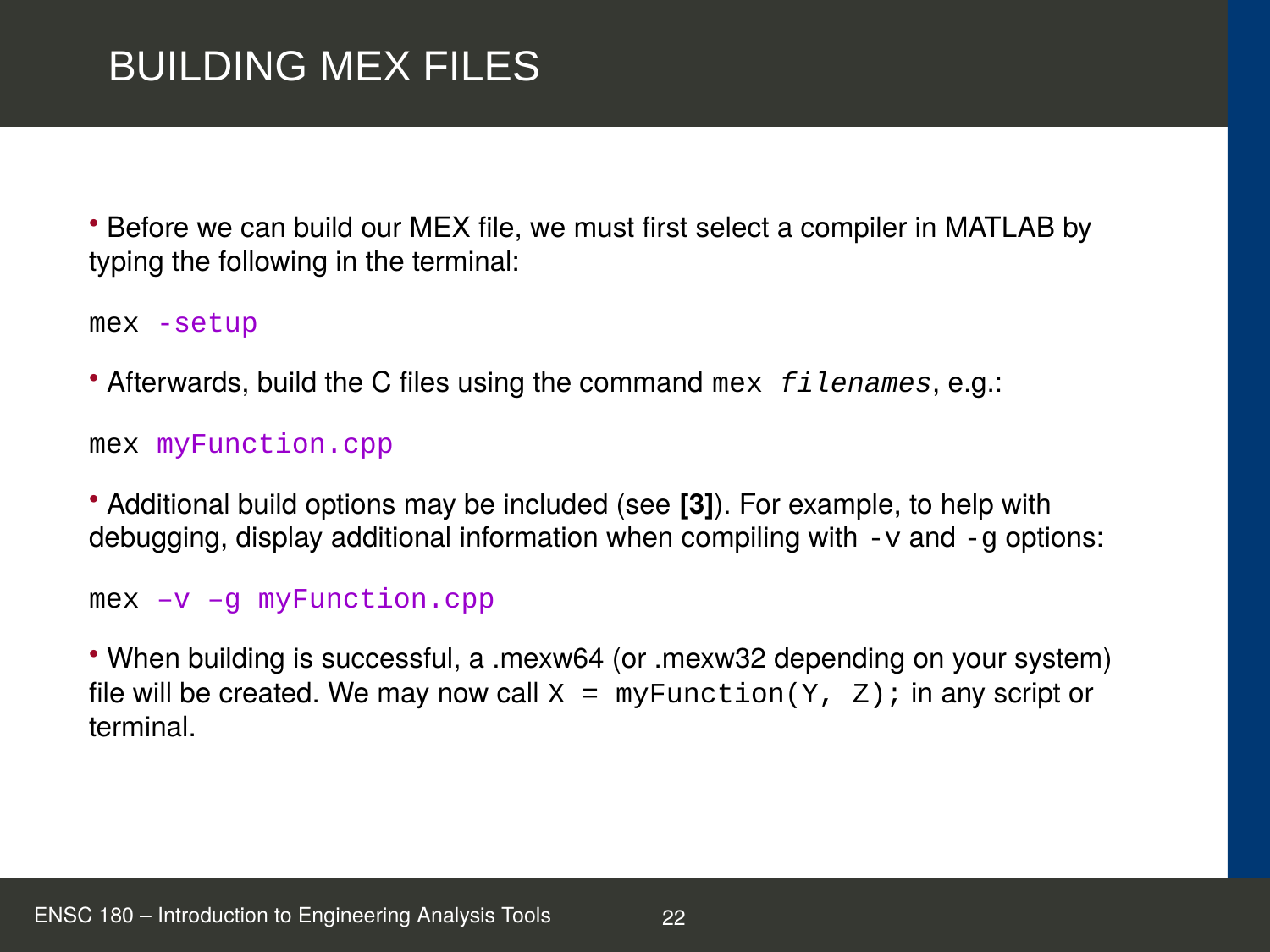

# BUILDING MEX FILES
 Before we can build our MEX file, we must first select a compiler in MATLAB by typing the following in the terminal:
mex -setup
 Afterwards, build the C files using the command mex filenames, e.g.:
mex myFunction.cpp
 Additional build options may be included (see [3]). For example, to help with debugging, display additional information when compiling with -v and -g options:
mex –v –g myFunction.cpp
 When building is successful, a .mexw64 (or .mexw32 depending on your system) file will be created. We may now call X = myFunction(Y, Z); in any script or terminal.
ENSC 180 – Introduction to Engineering Analysis Tools